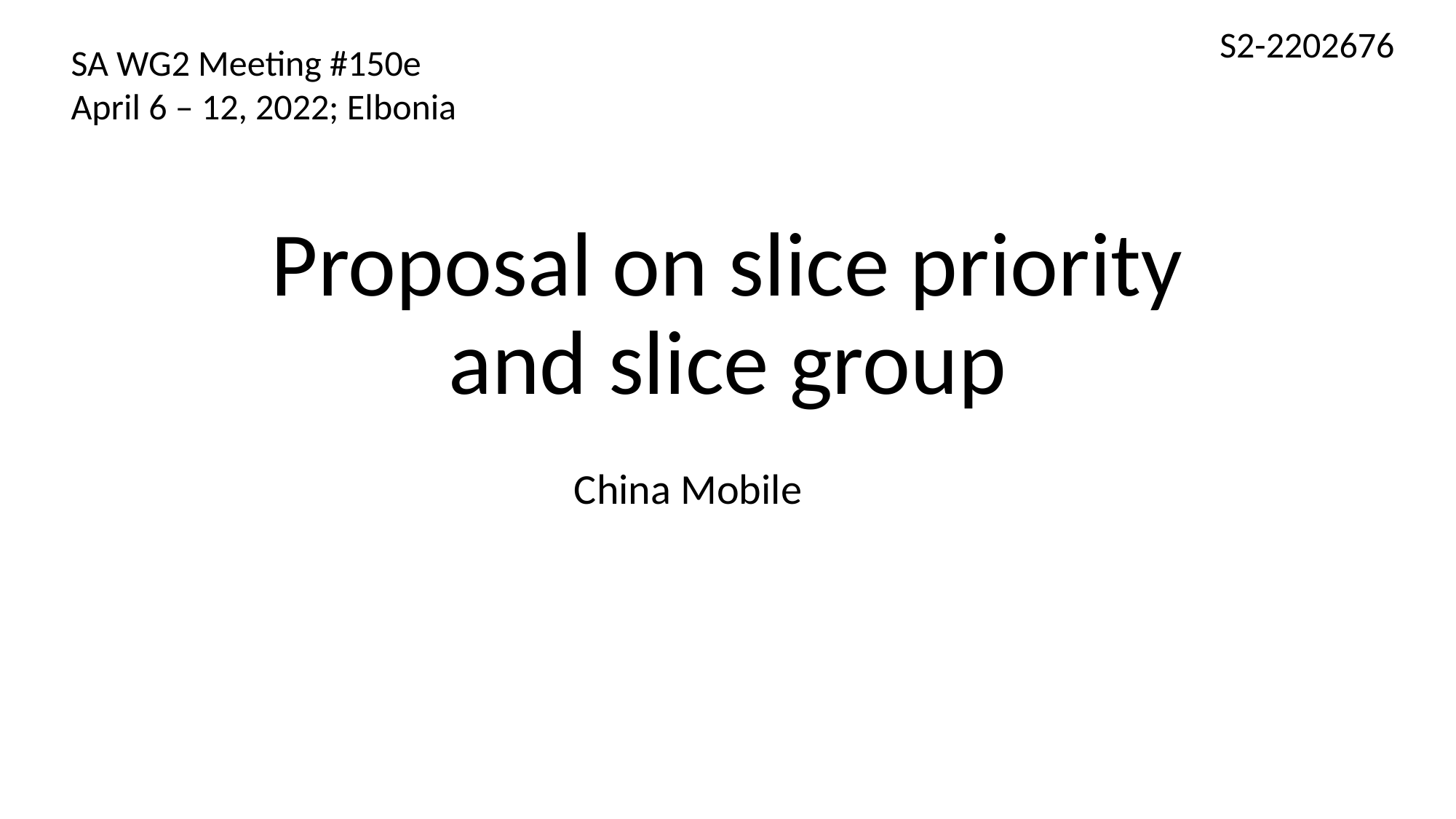

S2-2202676
SA WG2 Meeting #150e
April 6 – 12, 2022; Elbonia
# Proposal on slice priority and slice group
China Mobile